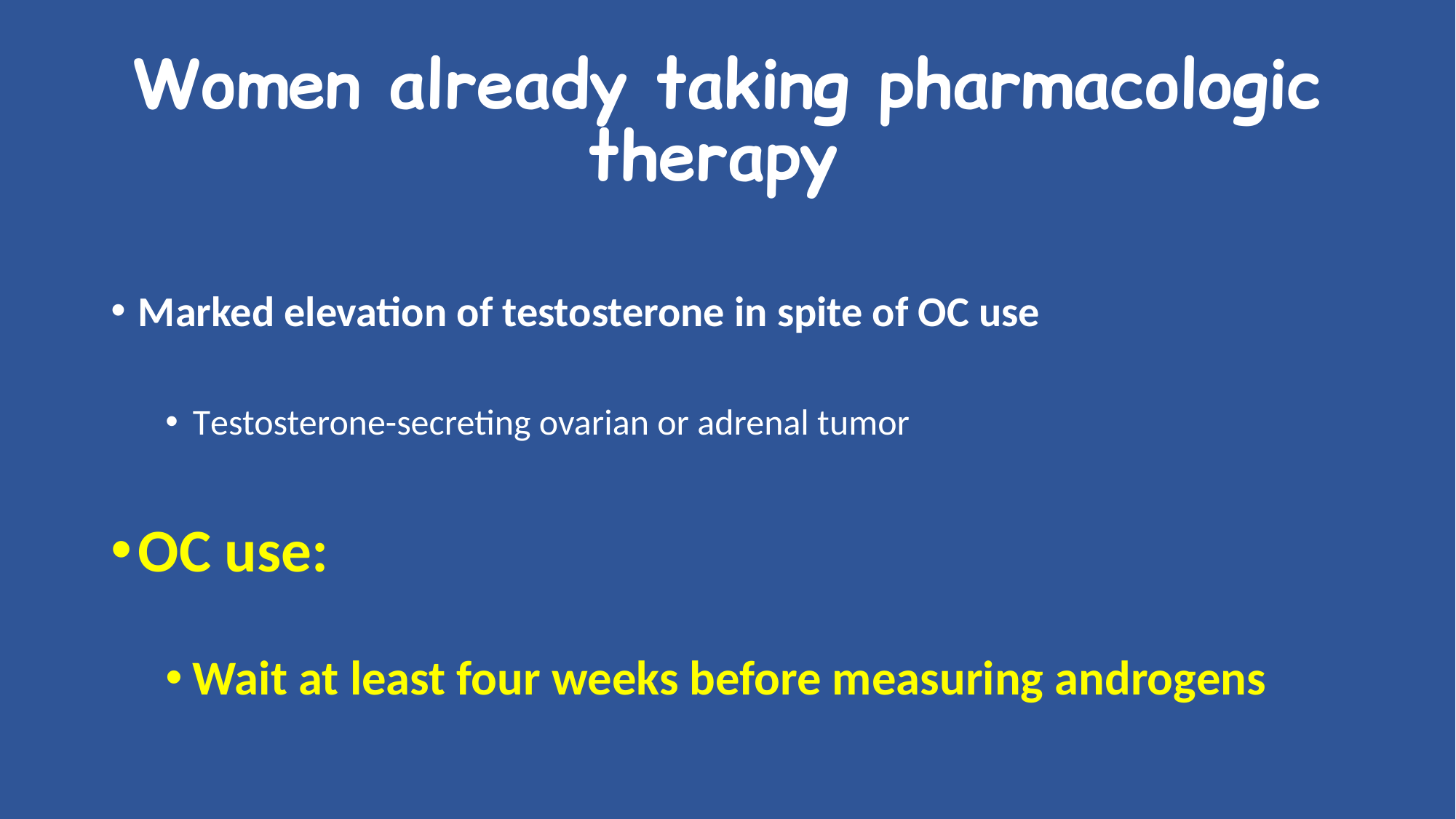

# Women already taking pharmacologic therapy

Marked elevation of testosterone in spite of OC use

Testosterone-secreting ovarian or adrenal tumor

OC use:

Wait at least four weeks before measuring androgens